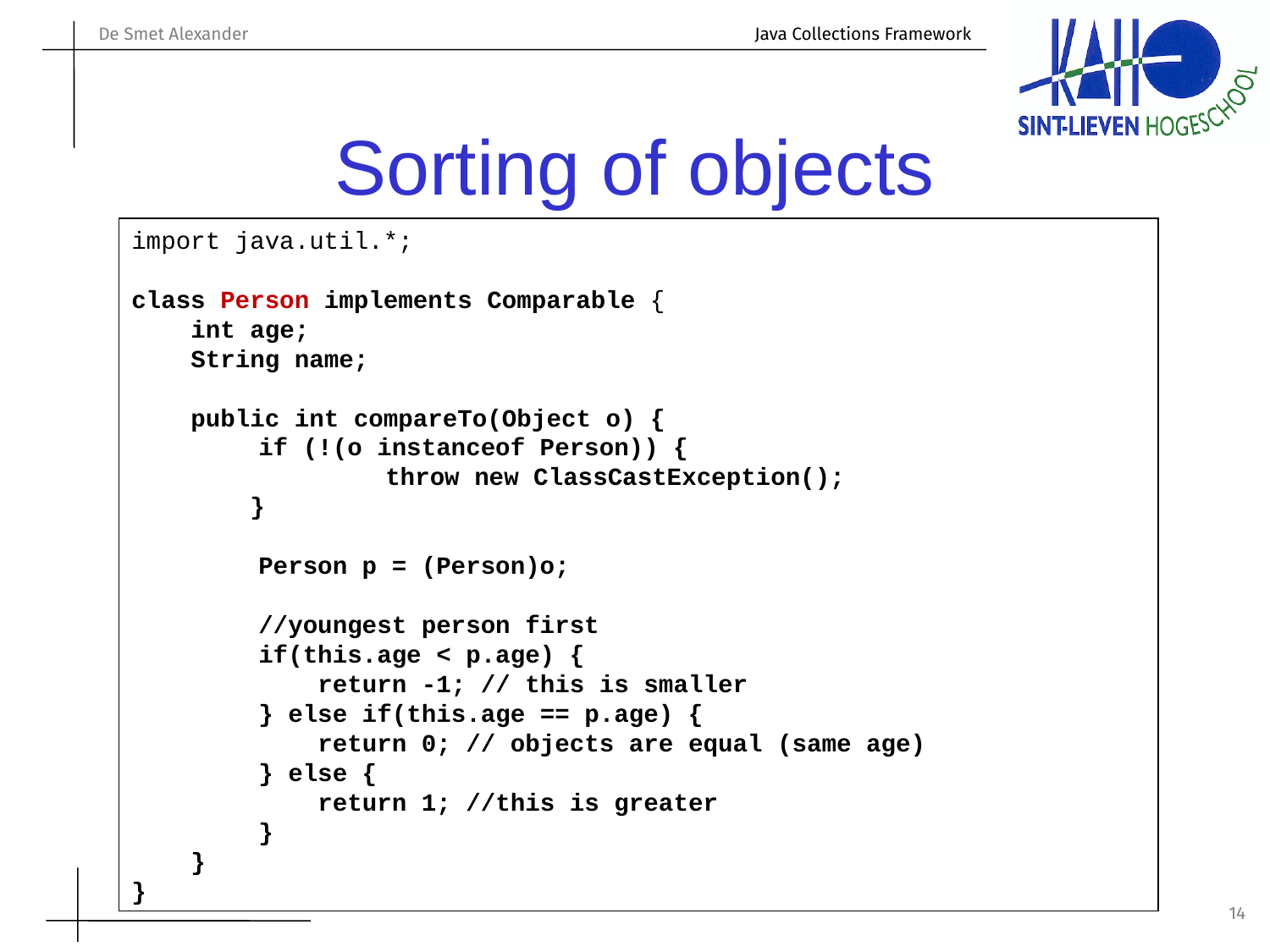

# Sorting of objects
import java.util.*;

class Person implements Comparable {
    int age;
    String name;

    public int compareTo(Object o) {
	if (!(o instanceof Person)) {
		throw new ClassCastException();
        }

	Person p = (Person)o;

	//youngest person first
	if(this.age < p.age) {
	    return -1; // this is smaller
	} else if(this.age == p.age) {
	    return 0; // objects are equal (same age)
	} else {
	    return 1; //this is greater
	}
    }
}